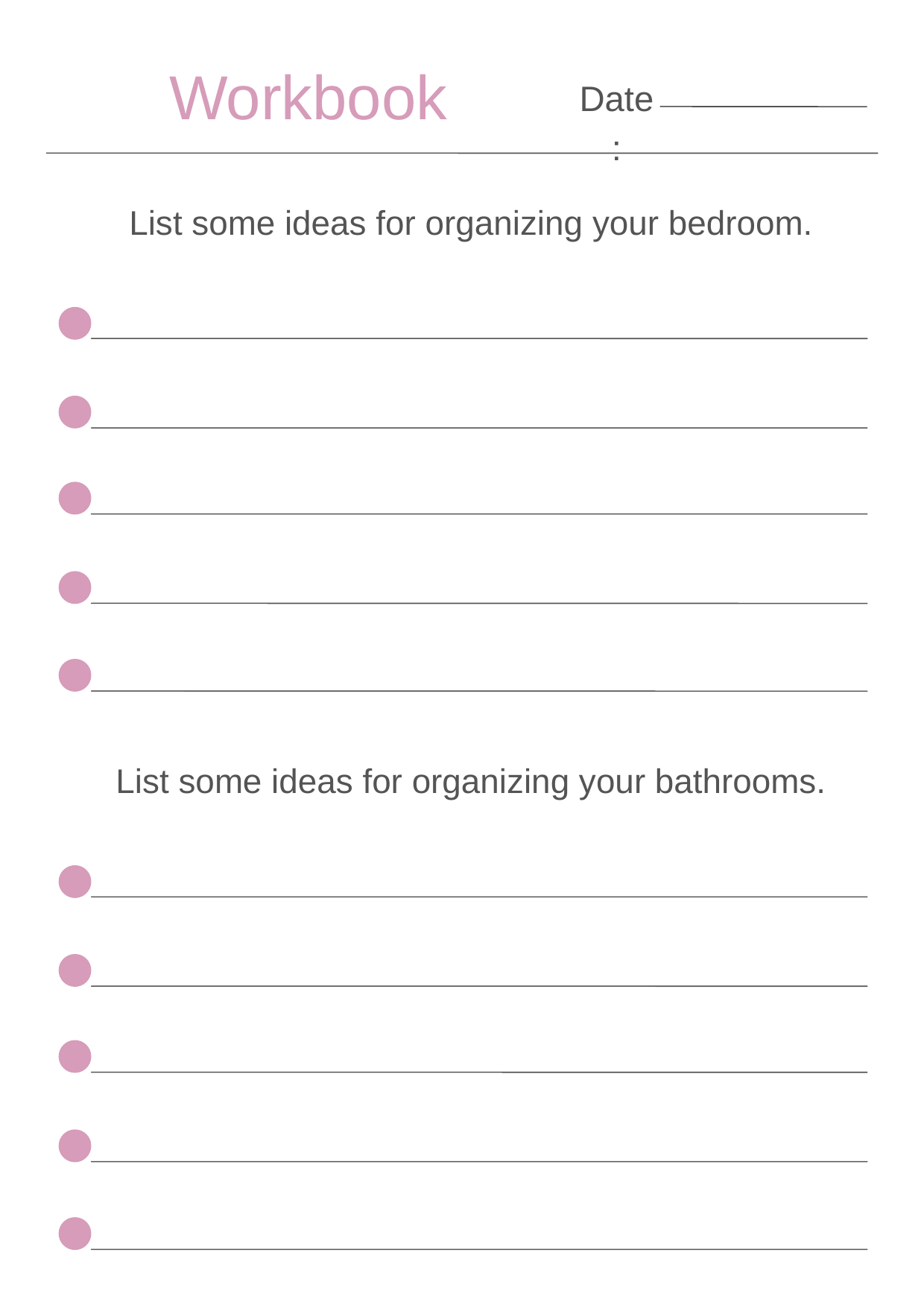

Workbook
Date:

List some ideas for organizing your bedroom.

List some ideas for organizing your bathrooms.